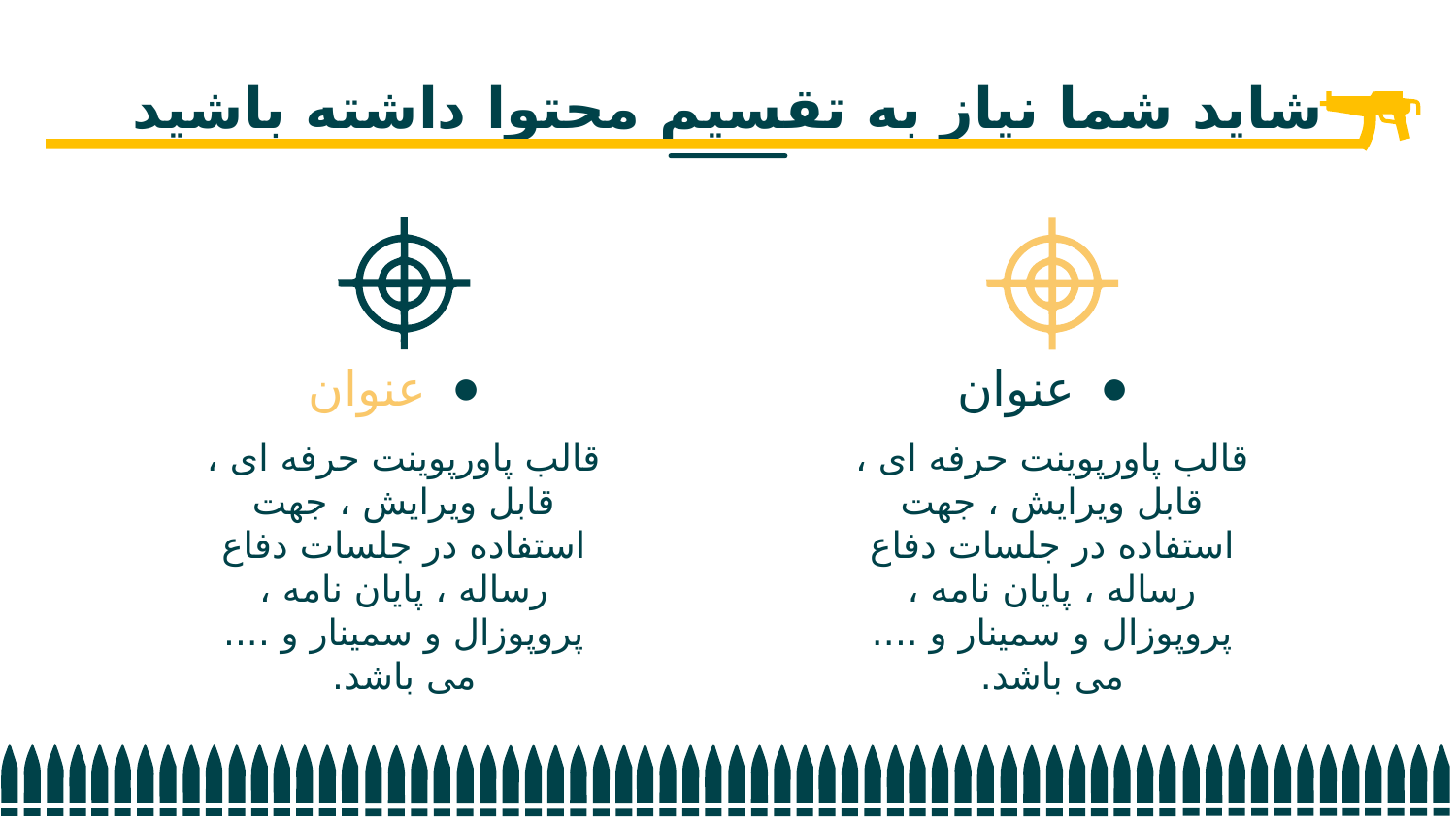

# شاید شما نیاز به تقسیم محتوا داشته باشید

عنوان
عنوان
قالب پاورپوينت حرفه ای ، قابل ویرایش ، جهت استفاده در جلسات دفاع رساله ، پایان نامه ، پروپوزال و سمینار و .... می باشد.
قالب پاورپوينت حرفه ای ، قابل ویرایش ، جهت استفاده در جلسات دفاع رساله ، پایان نامه ، پروپوزال و سمینار و .... می باشد.